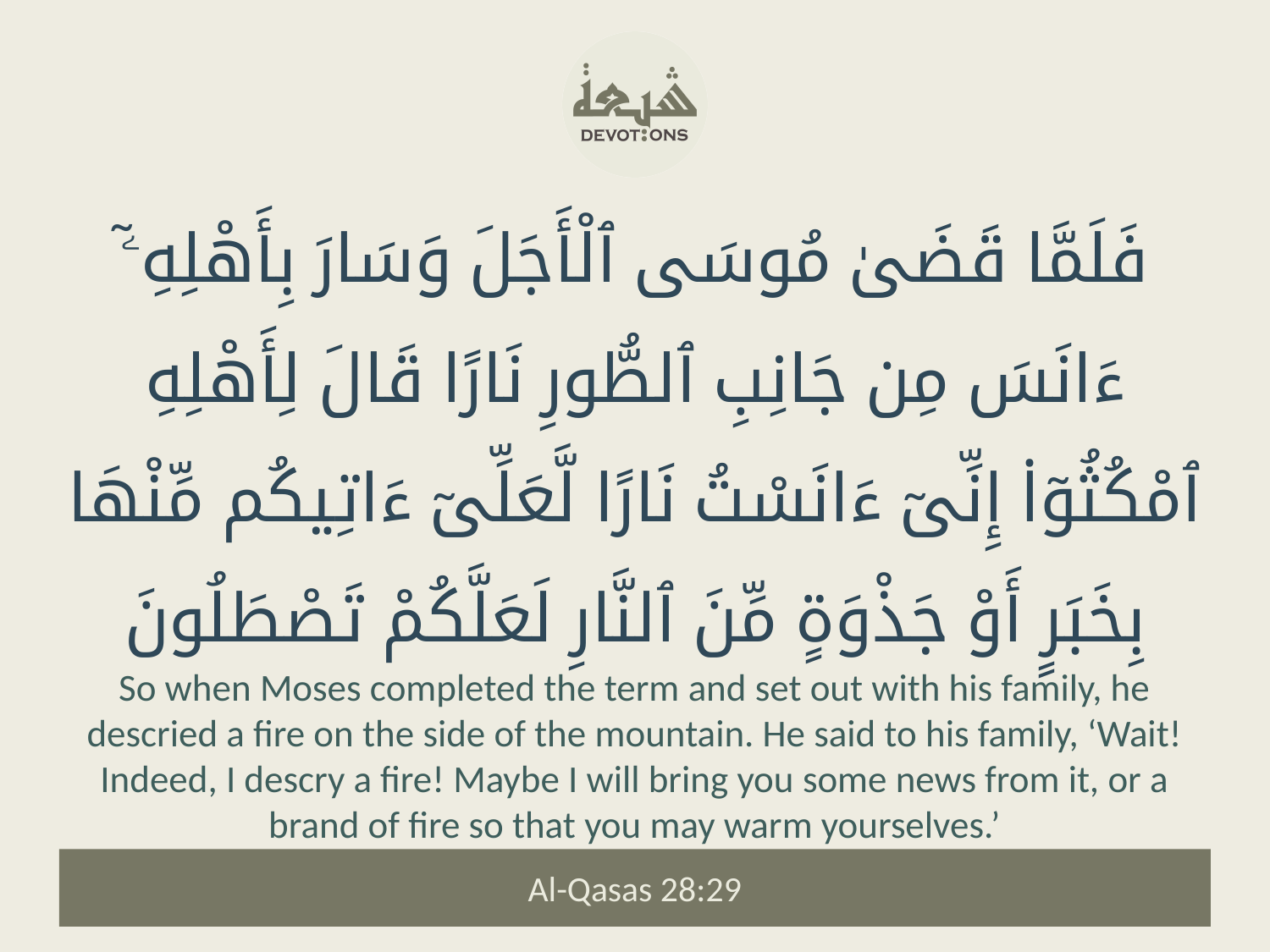

فَلَمَّا قَضَىٰ مُوسَى ٱلْأَجَلَ وَسَارَ بِأَهْلِهِۦٓ ءَانَسَ مِن جَانِبِ ٱلطُّورِ نَارًا قَالَ لِأَهْلِهِ ٱمْكُثُوٓا۟ إِنِّىٓ ءَانَسْتُ نَارًا لَّعَلِّىٓ ءَاتِيكُم مِّنْهَا بِخَبَرٍ أَوْ جَذْوَةٍ مِّنَ ٱلنَّارِ لَعَلَّكُمْ تَصْطَلُونَ
So when Moses completed the term and set out with his family, he descried a fire on the side of the mountain. He said to his family, ‘Wait! Indeed, I descry a fire! Maybe I will bring you some news from it, or a brand of fire so that you may warm yourselves.’
Al-Qasas 28:29